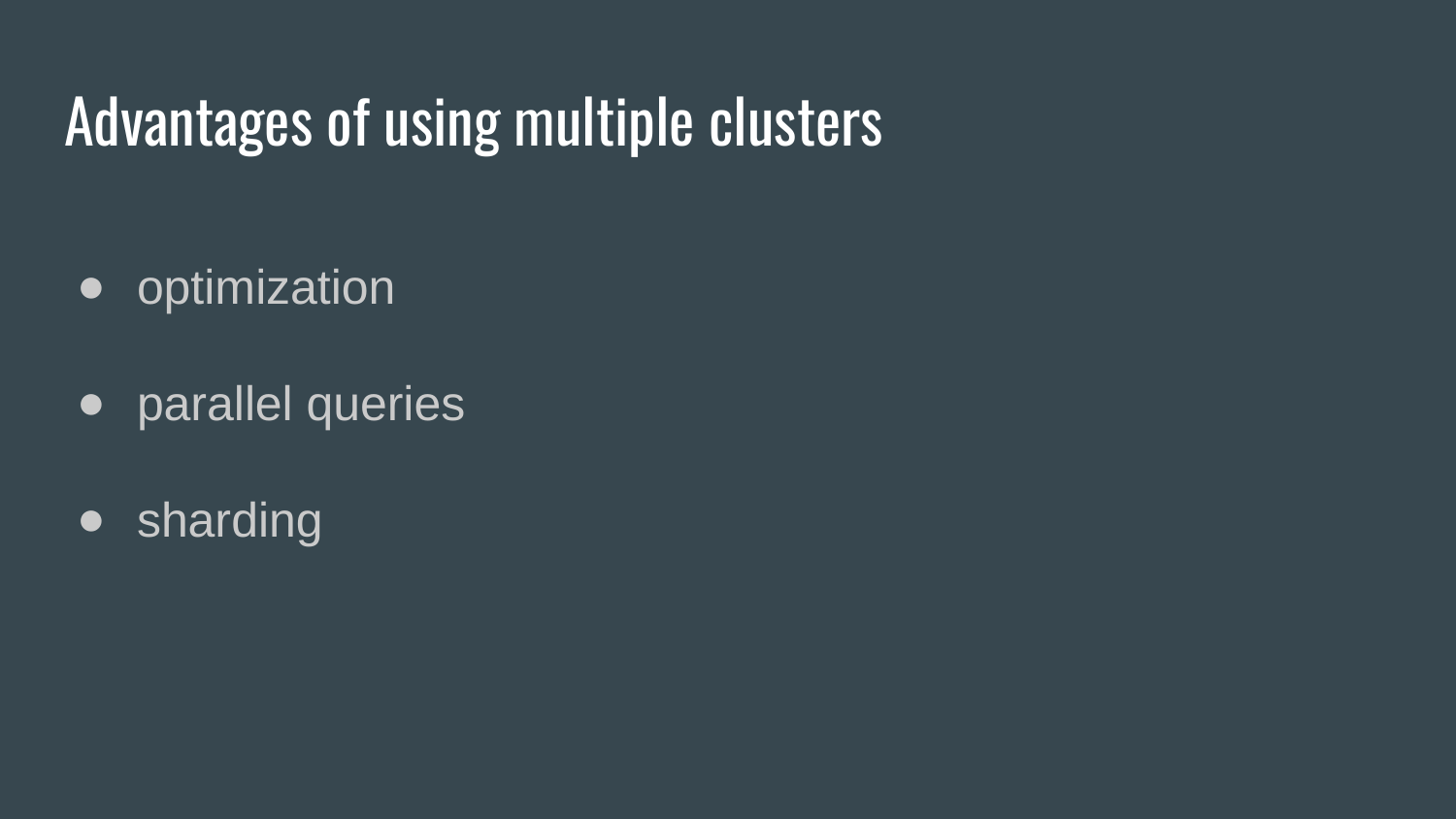

# Advantages of using multiple clusters

optimization
parallel queries
sharding